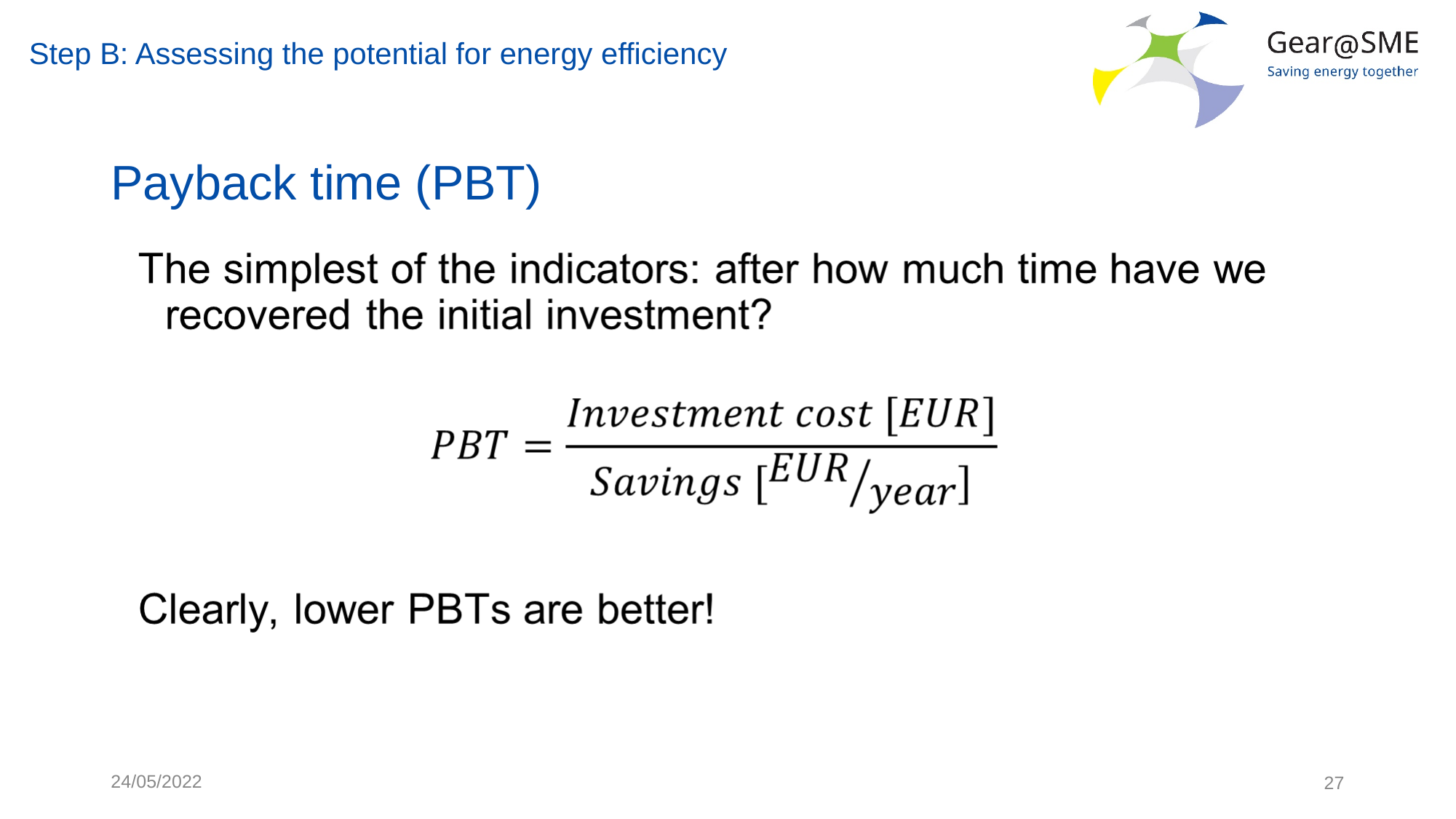

Step B: Assessing the potential for energy efficiency
# Payback time (PBT)

24/05/2022
27